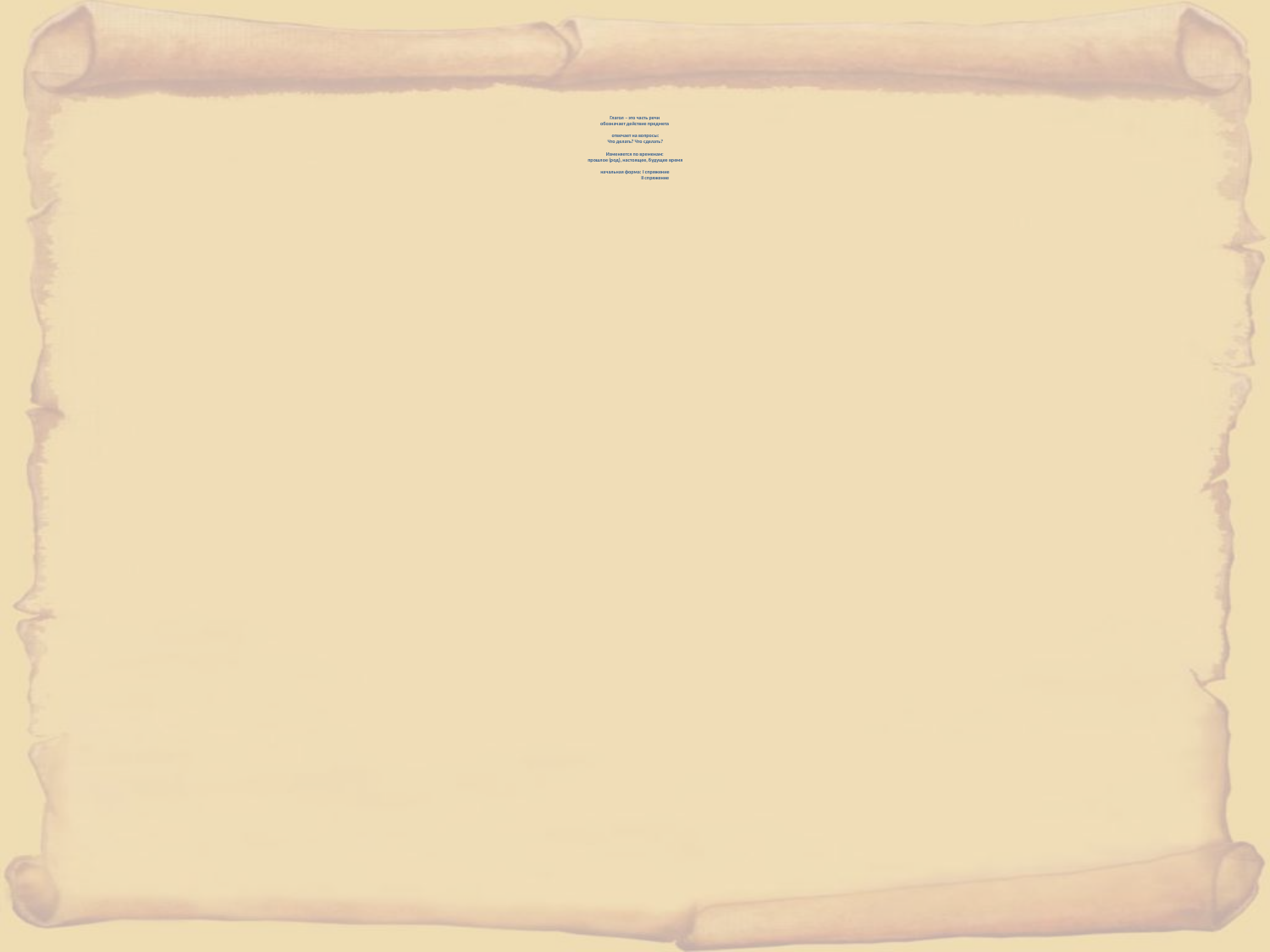

# Глагол – это часть речи обозначает действие предмета отвечает на вопросы: Что делать? Что сделать? Изменяется по временам: прошлое (род), настоящее, будущее время начальная форма: I спряжение II спряжение